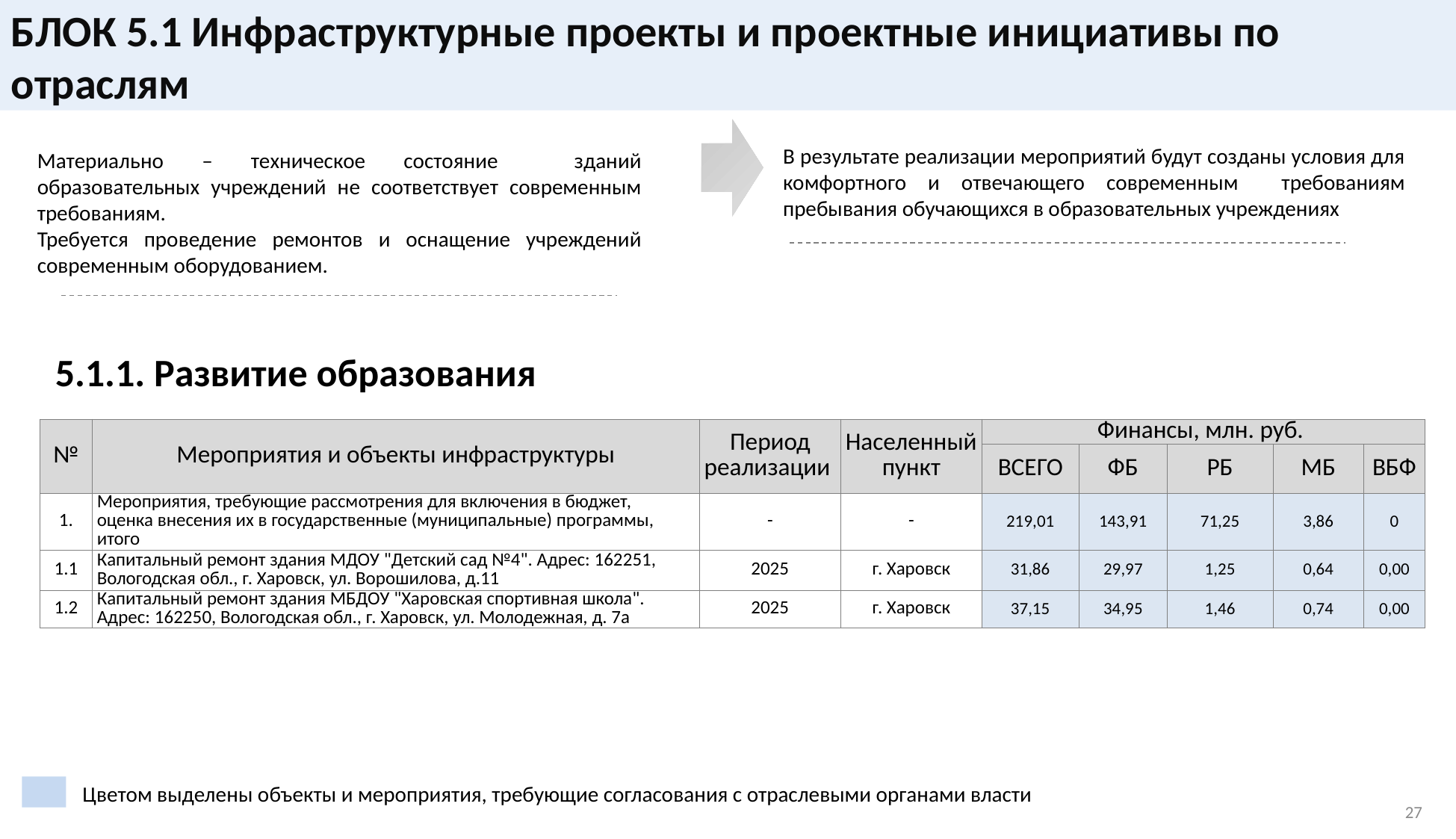

БЛОК 5.1 Инфраструктурные проекты и проектные инициативы по отраслям

В результате реализации мероприятий будут созданы условия для комфортного и отвечающего современным  требованиям пребывания обучающихся в образовательных учреждениях
Материально – техническое состояние  зданий образовательных учреждений не соответствует современным требованиям.
Требуется проведение ремонтов и оснащение учреждений современным оборудованием.
5.1.1. Развитие образования
| № | Мероприятия и объекты инфраструктуры | Период реализации | Населенный пункт | Финансы, млн. руб. |  |  |  |  |
| --- | --- | --- | --- | --- | --- | --- | --- | --- |
|  |  |  |  | ВСЕГО | ФБ | РБ | МБ | ВБФ |
| 1. | Мероприятия, требующие рассмотрения для включения в бюджет, оценка внесения их в государственные (муниципальные) программы, итого | - | - | 219,01 | 143,91 | 71,25 | 3,86 | 0 |
| 1.1 | Капитальный ремонт здания МДОУ "Детский сад №4". Адрес: 162251, Вологодская обл., г. Харовск, ул. Ворошилова, д.11 | 2025 | г. Харовск | 31,86 | 29,97 | 1,25 | 0,64 | 0,00 |
| 1.2 | Капитальный ремонт здания МБДОУ "Харовская спортивная школа". Адрес: 162250, Вологодская обл., г. Харовск, ул. Молодежная, д. 7а | 2025 | г. Харовск | 37,15 | 34,95 | 1,46 | 0,74 | 0,00 |
Цветом выделены объекты и мероприятия, требующие согласования с отраслевыми органами власти

27